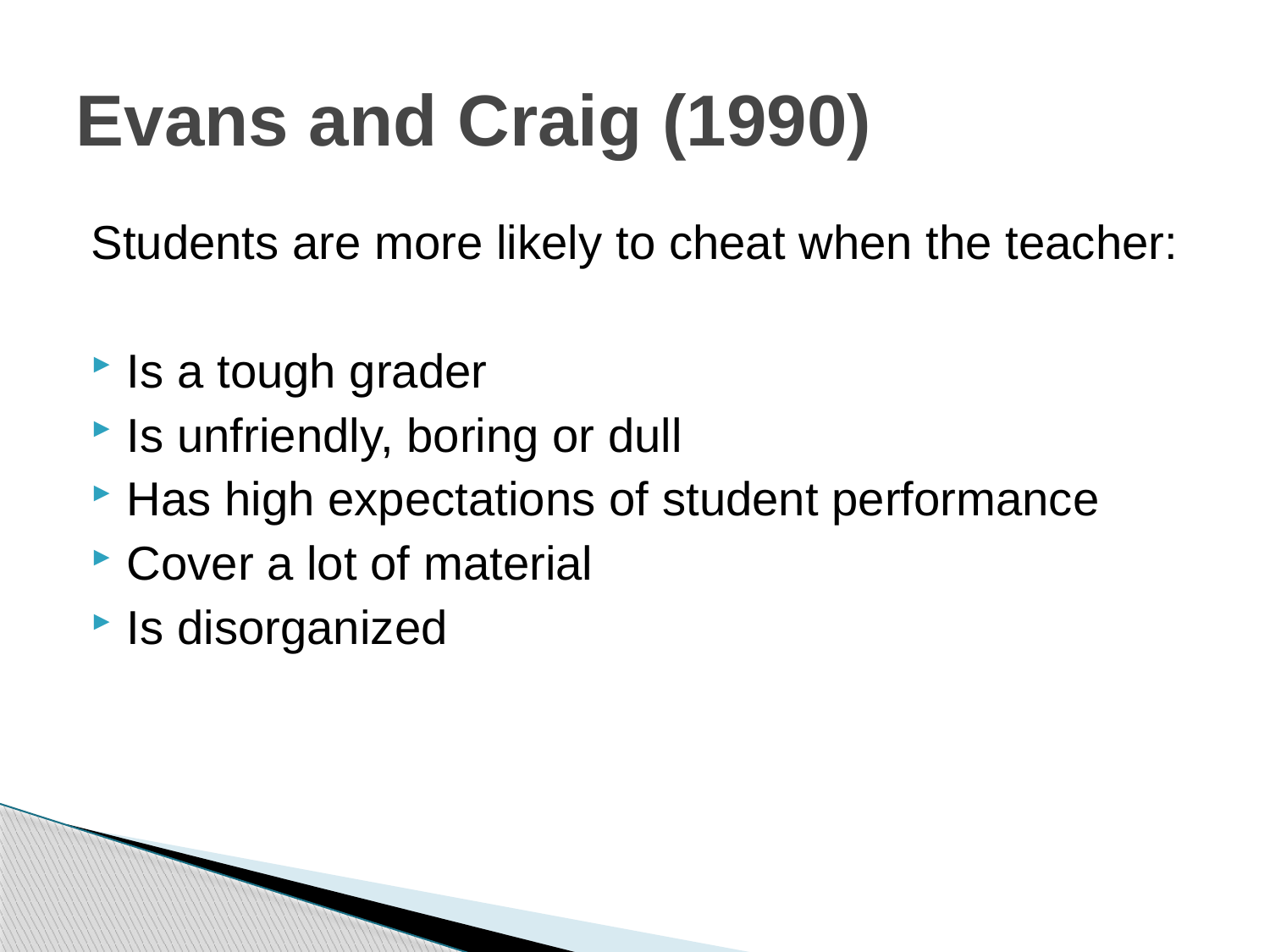

# Evans and Craig (1990)
Students are more likely to cheat when the teacher:

Is a tough grader
Is unfriendly, boring or dull
Has high expectations of student performance
Cover a lot of material
Is disorganized